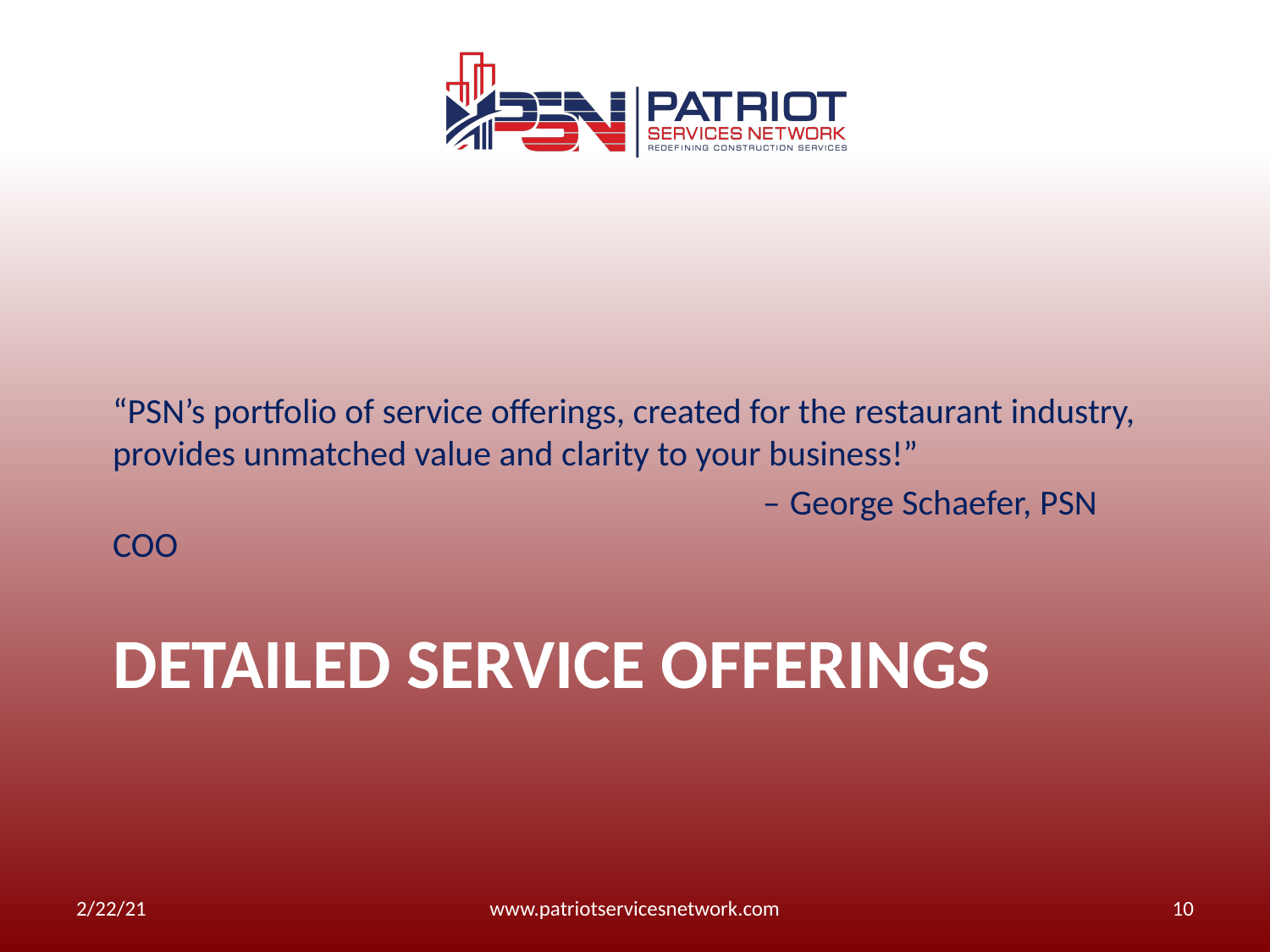

“PSN’s portfolio of service offerings, created for the restaurant industry, provides unmatched value and clarity to your business!”
                                                                                 – George Schaefer, PSN COO
# Detailed Service offerings
2/22/21
www.patriotservicesnetwork.com
10